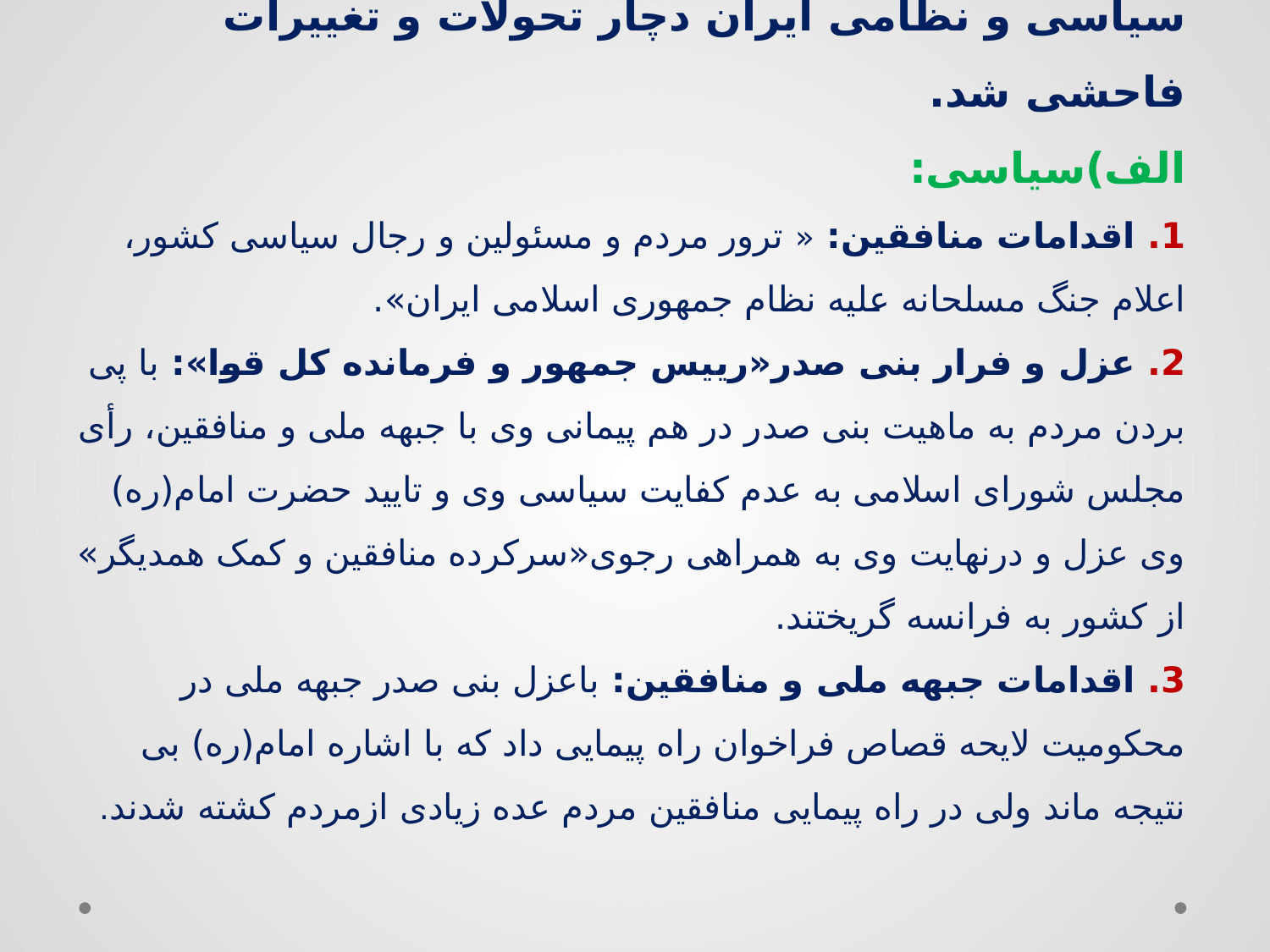

# طی یک سال اول جنگ«شهریور 59 تا شهریور 60» اوضاع سیاسی و نظامی ایران دچار تحولات و تغییرات فاحشی شد. الف)سیاسی: 1. اقدامات منافقین: « ترور مردم و مسئولین و رجال سیاسی کشور، اعلام جنگ مسلحانه علیه نظام جمهوری اسلامی ایران». 2. عزل و فرار بنی صدر«رییس جمهور و فرمانده کل قوا»: با پی بردن مردم به ماهیت بنی صدر در هم پیمانی وی با جبهه ملی و منافقین، رأی مجلس شورای اسلامی به عدم کفایت سیاسی وی و تایید حضرت امام(ره) وی عزل و درنهایت وی به همراهی رجوی«سرکرده منافقین و کمک همدیگر» از کشور به فرانسه گریختند. 3. اقدامات جبهه ملی و منافقین: باعزل بنی صدر جبهه ملی در محکومیت لایحه قصاص فراخوان راه پیمایی داد که با اشاره امام(ره) بی نتیجه ماند ولی در راه پیمایی منافقین مردم عده زیادی ازمردم کشته شدند.